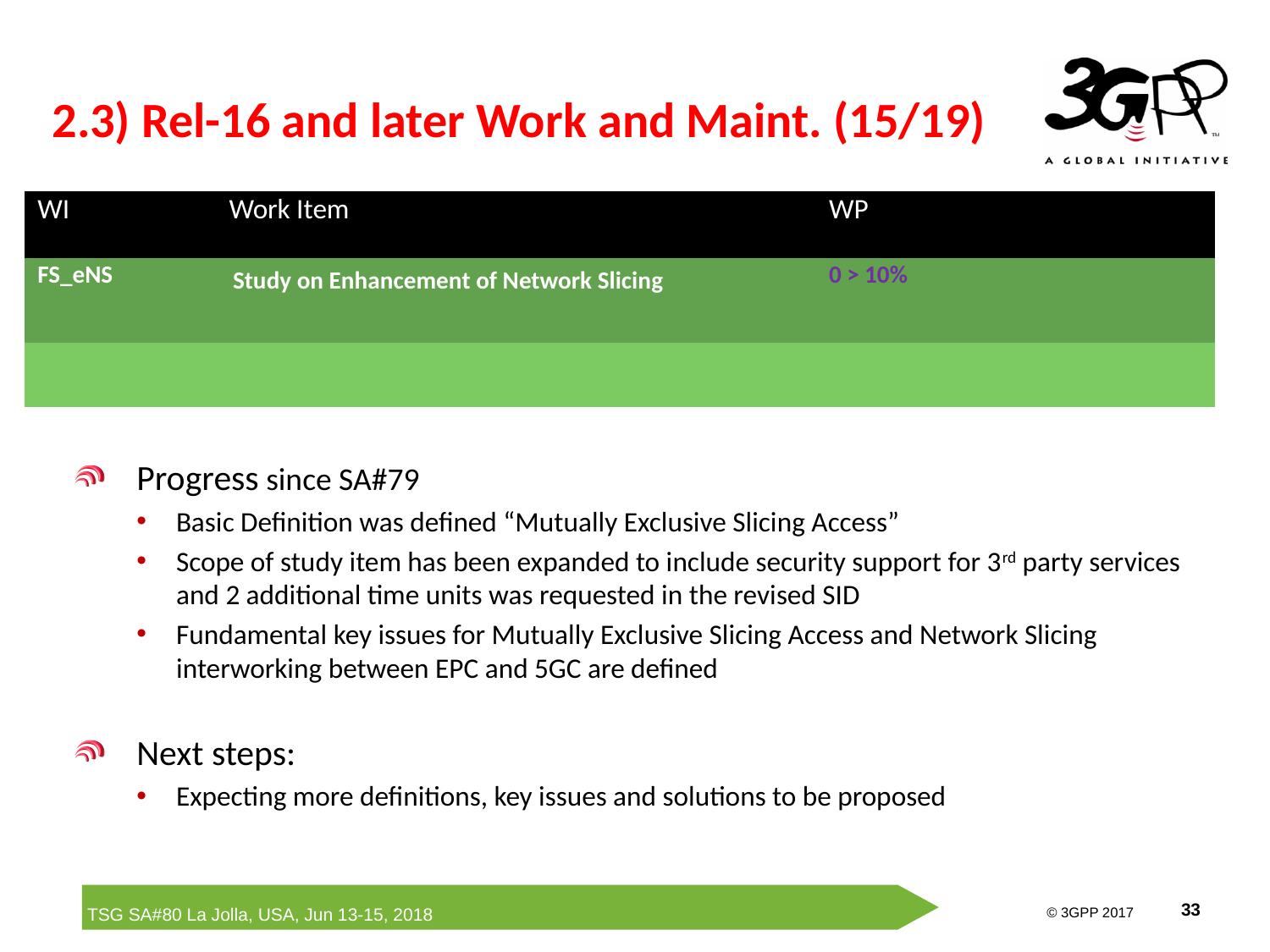

# 2.3) Rel-16 and later Work and Maint. (15/19)
| WI | Work Item | WP |  |  |
| --- | --- | --- | --- | --- |
| FS\_eNS | Study on Enhancement of Network Slicing | 0 > 10% |  |  |
|  |  |  |  |  |
Progress since SA#79
Basic Definition was defined “Mutually Exclusive Slicing Access”
Scope of study item has been expanded to include security support for 3rd party services and 2 additional time units was requested in the revised SID
Fundamental key issues for Mutually Exclusive Slicing Access and Network Slicing interworking between EPC and 5GC are defined

Next steps:
Expecting more definitions, key issues and solutions to be proposed